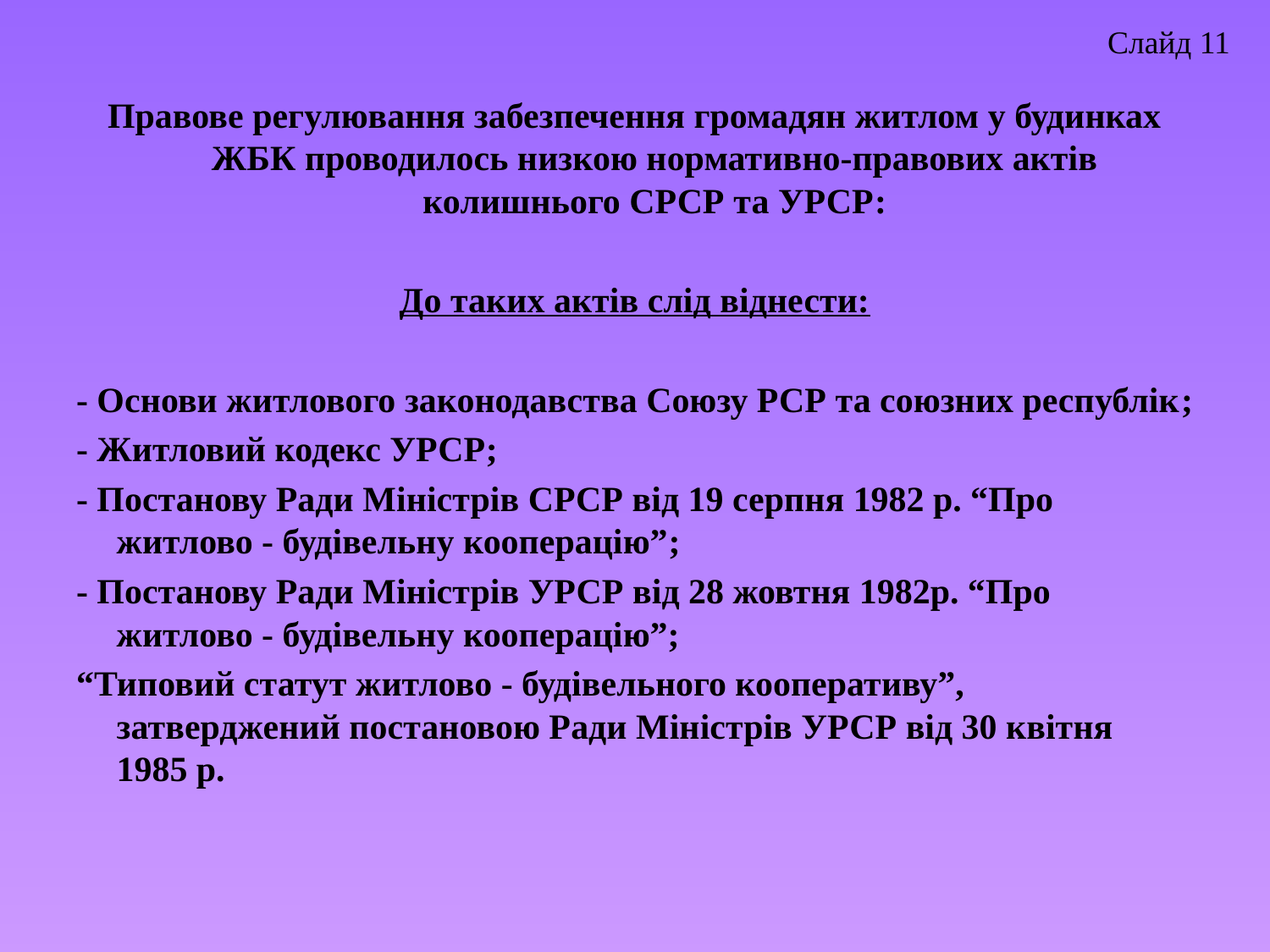

Слайд 11
Правове регулювання забезпечення громадян житлом у будинках ЖБК проводилось низкою нормативно-правових актів колишнього СРСР та УРСР:

До таких актів слід віднести:

- Основи житлового законодавства Союзу РСР та союзних республік;
- Житловий кодекс УРСР;
- Постанову Ради Міністрів СРСР від 19 серпня 1982 р. “Про житлово - будівельну кооперацію”;
- Постанову Ради Міністрів УРСР від 28 жовтня 1982р. “Про житлово - будівельну кооперацію”;
“Типовий статут житлово - будівельного кооперативу”, затверджений постановою Ради Міністрів УРСР від 30 квітня 1985 р.